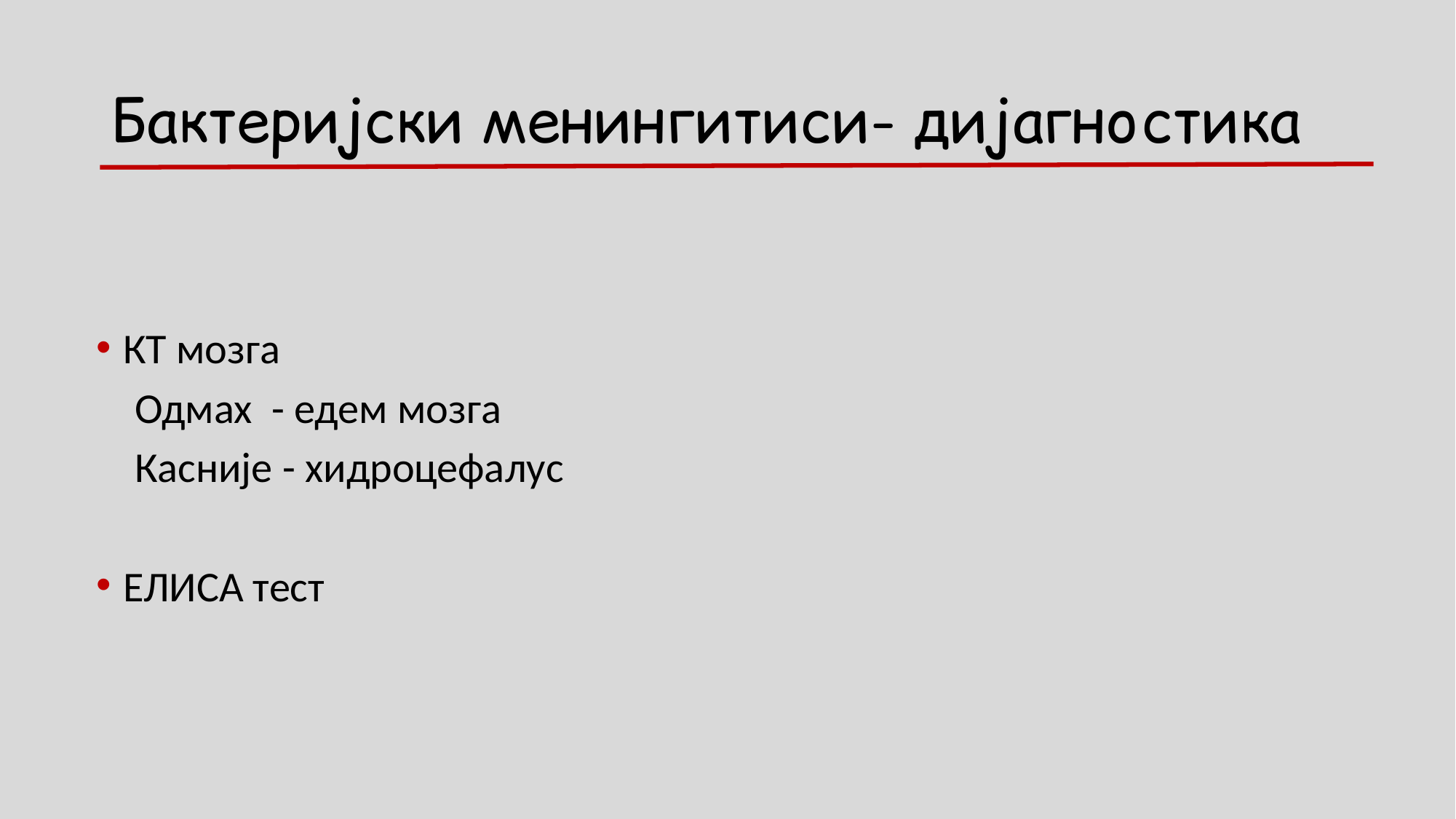

# Бактеријски менингитиси- дијагностика
КТ мозга
    Одмах  - едем мозга
    Касније - хидроцефалус

ЕЛИСА тест